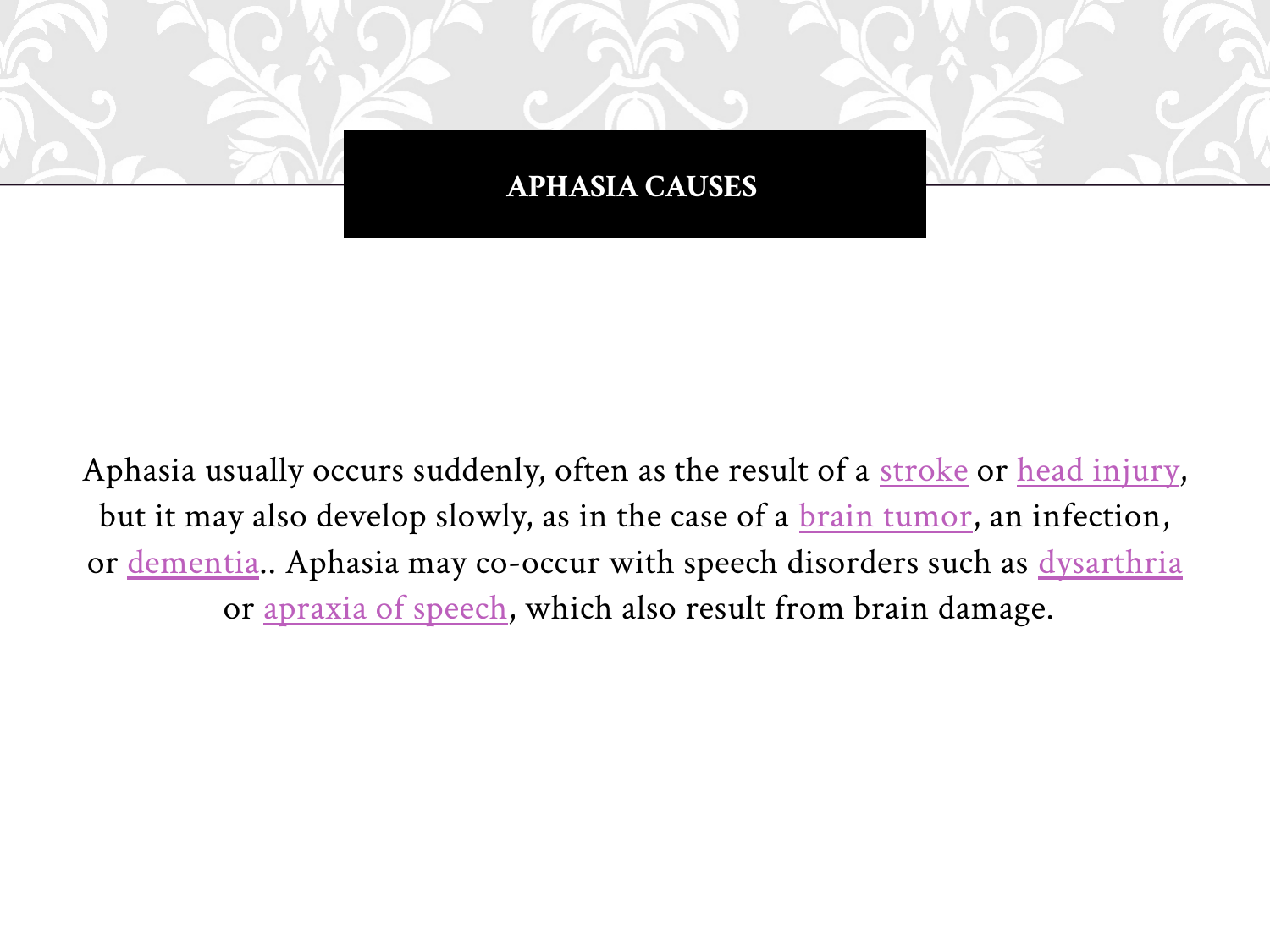

# Aphasia causes

Aphasia usually occurs suddenly, often as the result of a stroke or head injury, but it may also develop slowly, as in the case of a brain tumor, an infection, or dementia.. Aphasia may co-occur with speech disorders such as dysarthria or apraxia of speech, which also result from brain damage.